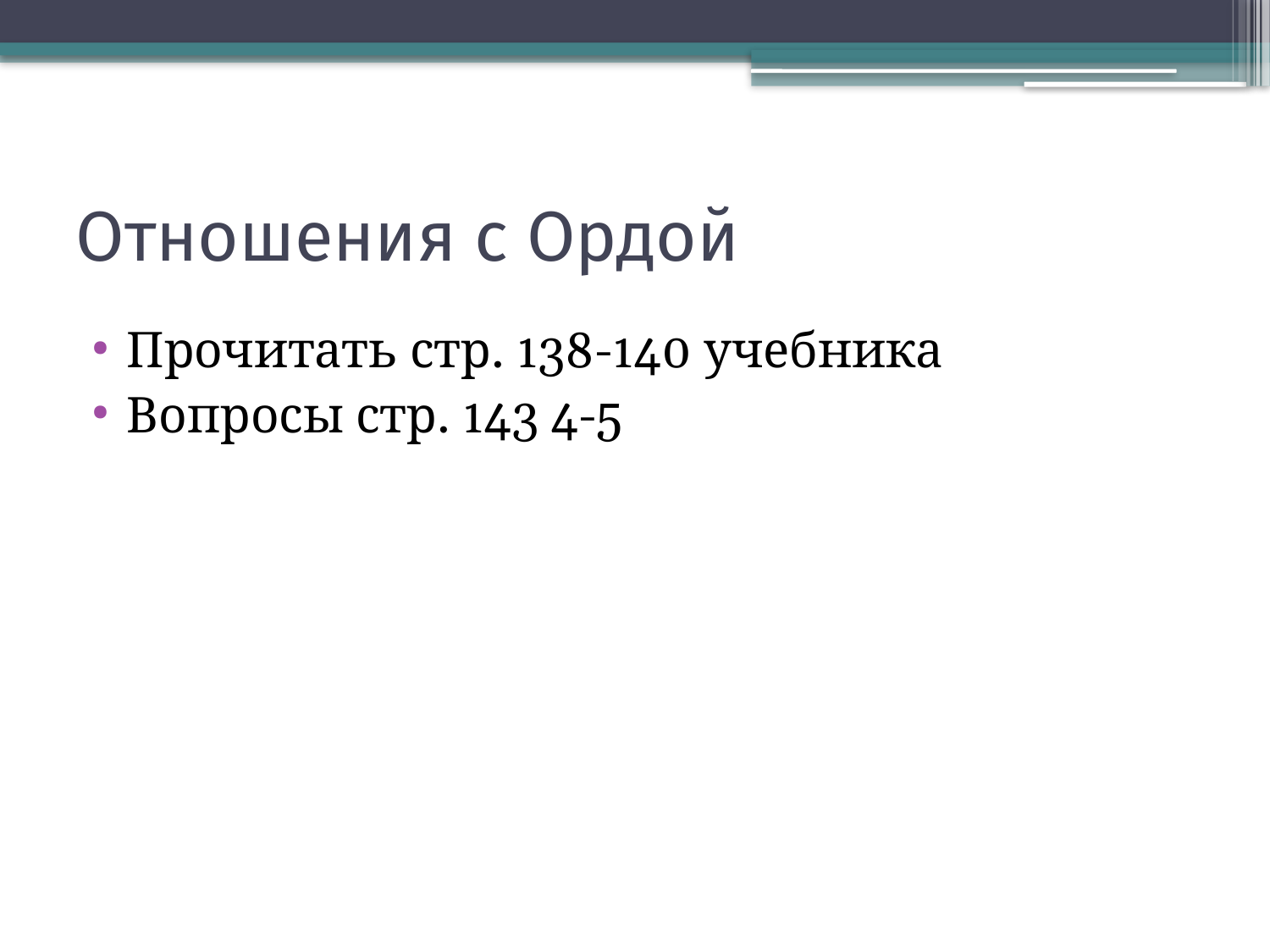

# Отношения с Ордой
Прочитать стр. 138-140 учебника
Вопросы стр. 143 4-5